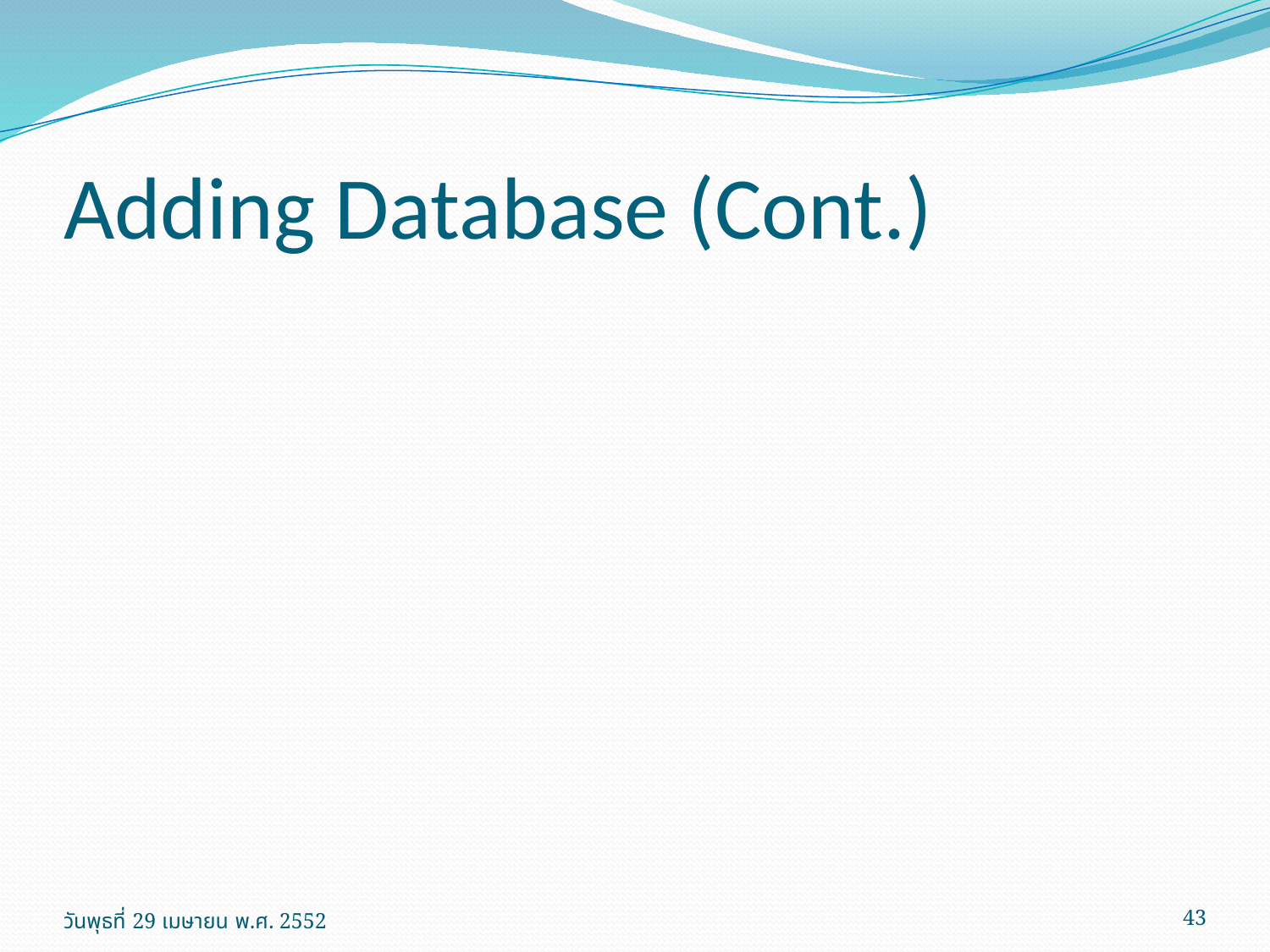

# Adding Database (Cont.)

วันพุธที่ 29 เมษายน พ.ศ. 2552
43